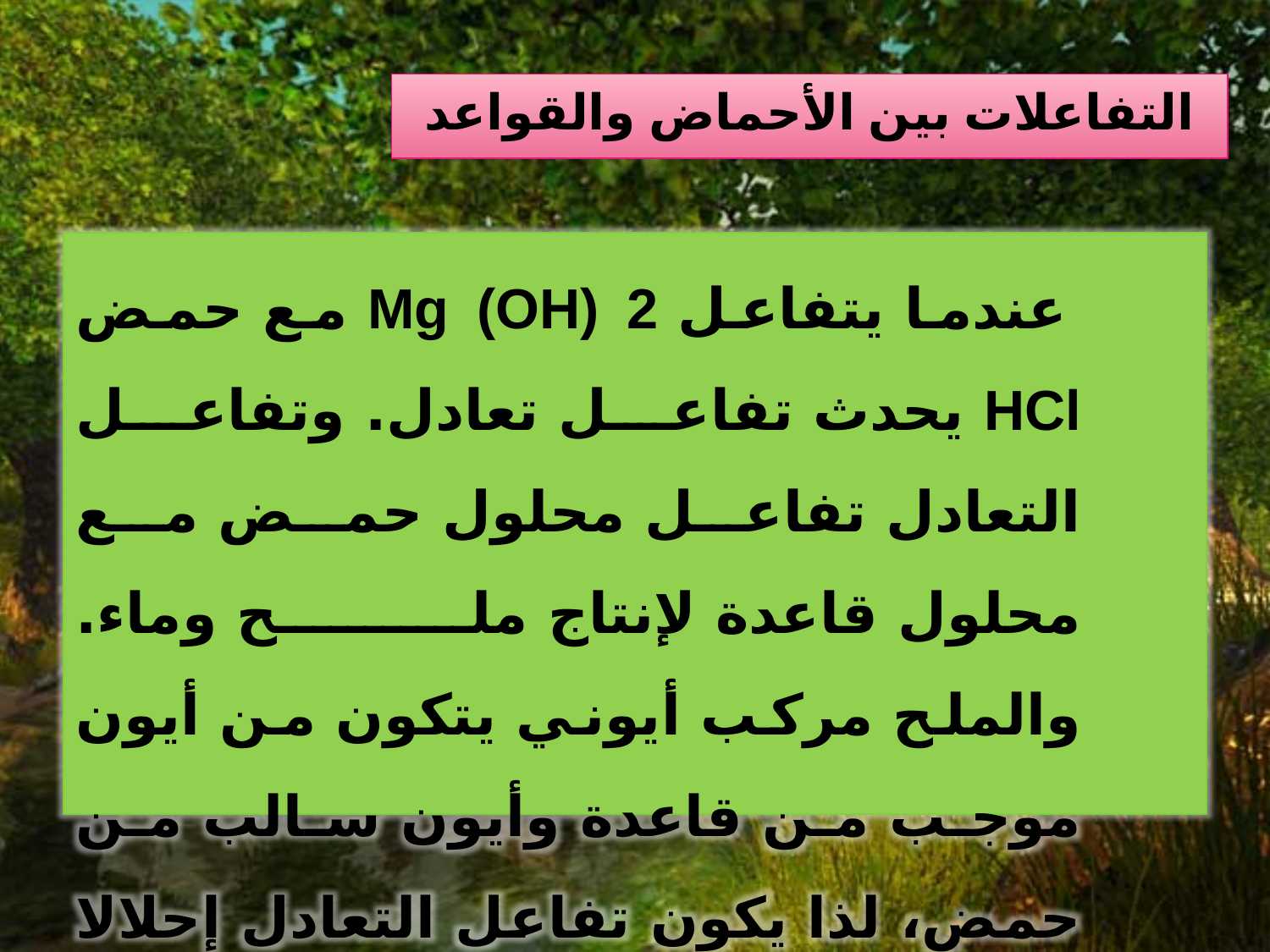

# التفاعلات بين الأحماض والقواعد
      عندما يتفاعل Mg (OH) 2 مع حمض HCl يحدث تفاعل تعادل. وتفاعل التعادل تفاعل محلول حمض مع محلول قاعدة لإنتاج ملح وماء. والملح مركب أيوني يتكون من أيون موجب من قاعدة وأيون سالب من حمض، لذا يكون تفاعل التعادل إحلالا متبادلا.